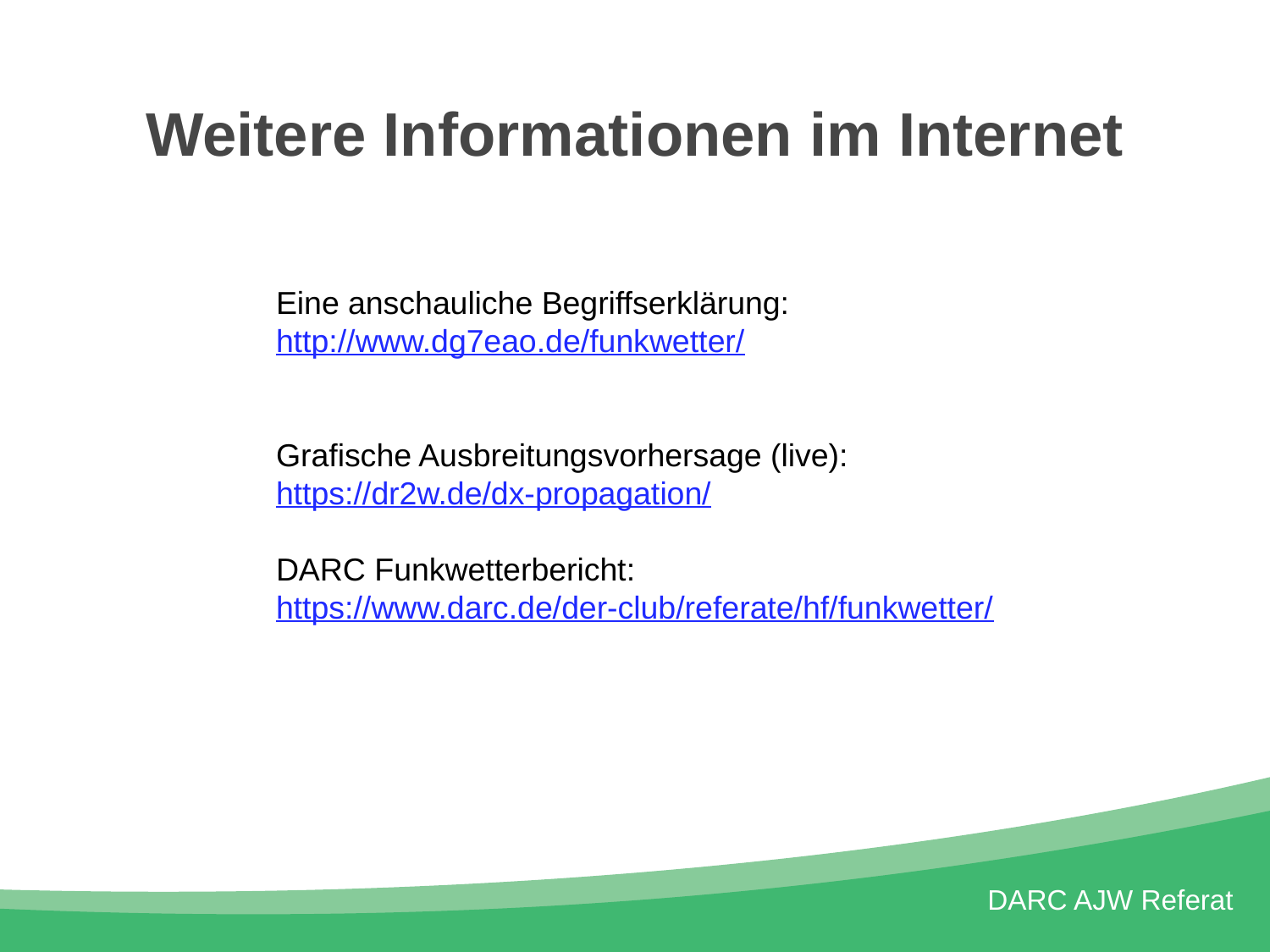

# Weitere Informationen im Internet

Eine anschauliche Begriffserklärung:
http://www.dg7eao.de/funkwetter/

Grafische Ausbreitungsvorhersage (live):
https://dr2w.de/dx-propagation/

DARC Funkwetterbericht:
https://www.darc.de/der-club/referate/hf/funkwetter/